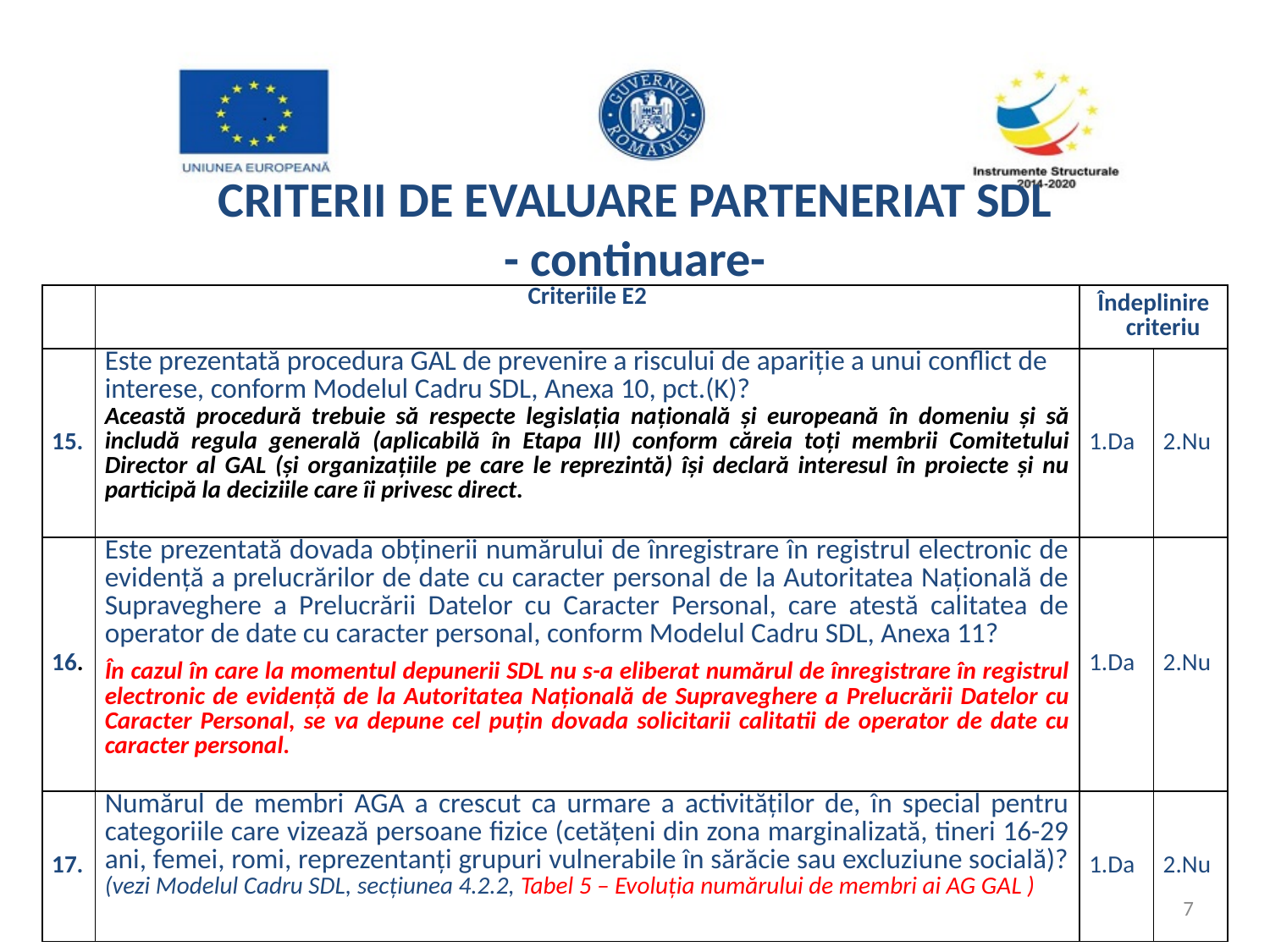

# CRITERII DE EVALUARE PARTENERIAT SDL - continuare-
|  | Criteriile E2 | Îndeplinire criteriu |
| --- | --- | --- |
| 15. | Este prezentată procedura GAL de prevenire a riscului de apariție a unui conflict de interese, conform Modelul Cadru SDL, Anexa 10, pct.(K)? Această procedură trebuie să respecte legislația națională și europeană în domeniu și să includă regula generală (aplicabilă în Etapa III) conform căreia toți membrii Comitetului Director al GAL (și organizațiile pe care le reprezintă) își declară interesul în proiecte și nu participă la deciziile care îi privesc direct. | 1.Da | 2.Nu |
| --- | --- | --- | --- |
| 16. | Este prezentată dovada obținerii numărului de înregistrare în registrul electronic de evidență a prelucrărilor de date cu caracter personal de la Autoritatea Națională de Supraveghere a Prelucrării Datelor cu Caracter Personal, care atestă calitatea de operator de date cu caracter personal, conform Modelul Cadru SDL, Anexa 11? În cazul în care la momentul depunerii SDL nu s-a eliberat numărul de înregistrare în registrul electronic de evidență de la Autoritatea Națională de Supraveghere a Prelucrării Datelor cu Caracter Personal, se va depune cel puțin dovada solicitarii calitatii de operator de date cu caracter personal. | 1.Da | 2.Nu |
| 17. | Numărul de membri AGA a crescut ca urmare a activităților de, în special pentru categoriile care vizează persoane fizice (cetățeni din zona marginalizată, tineri 16-29 ani, femei, romi, reprezentanți grupuri vulnerabile în sărăcie sau excluziune socială)? (vezi Modelul Cadru SDL, secțiunea 4.2.2, Tabel 5 – Evoluția numărului de membri ai AG GAL ) | 1.Da | 2.Nu |

7